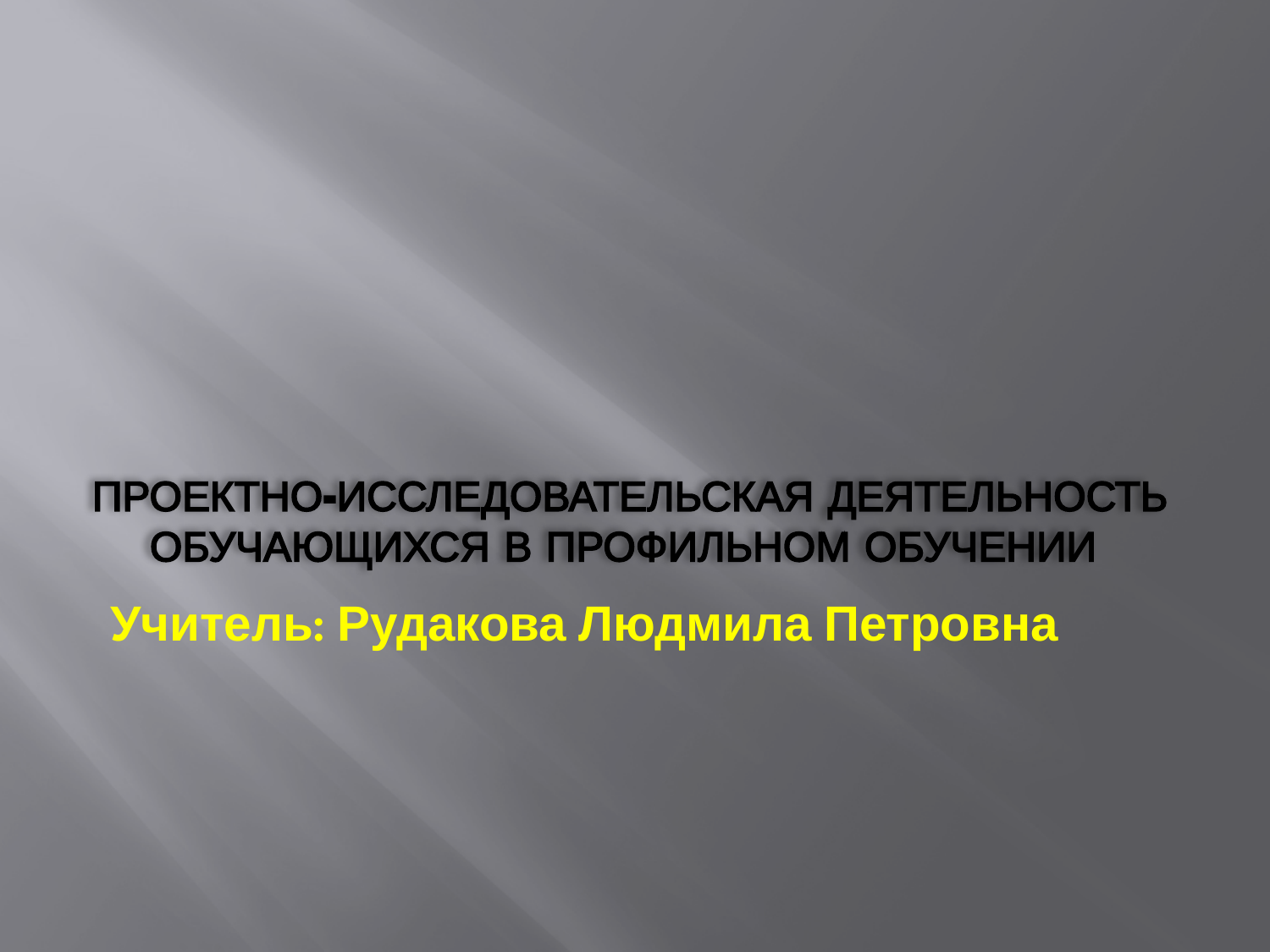

# Проектно-исследовательская деятельность обучающихся в профильном обучении
Учитель: Рудакова Людмила Петровна